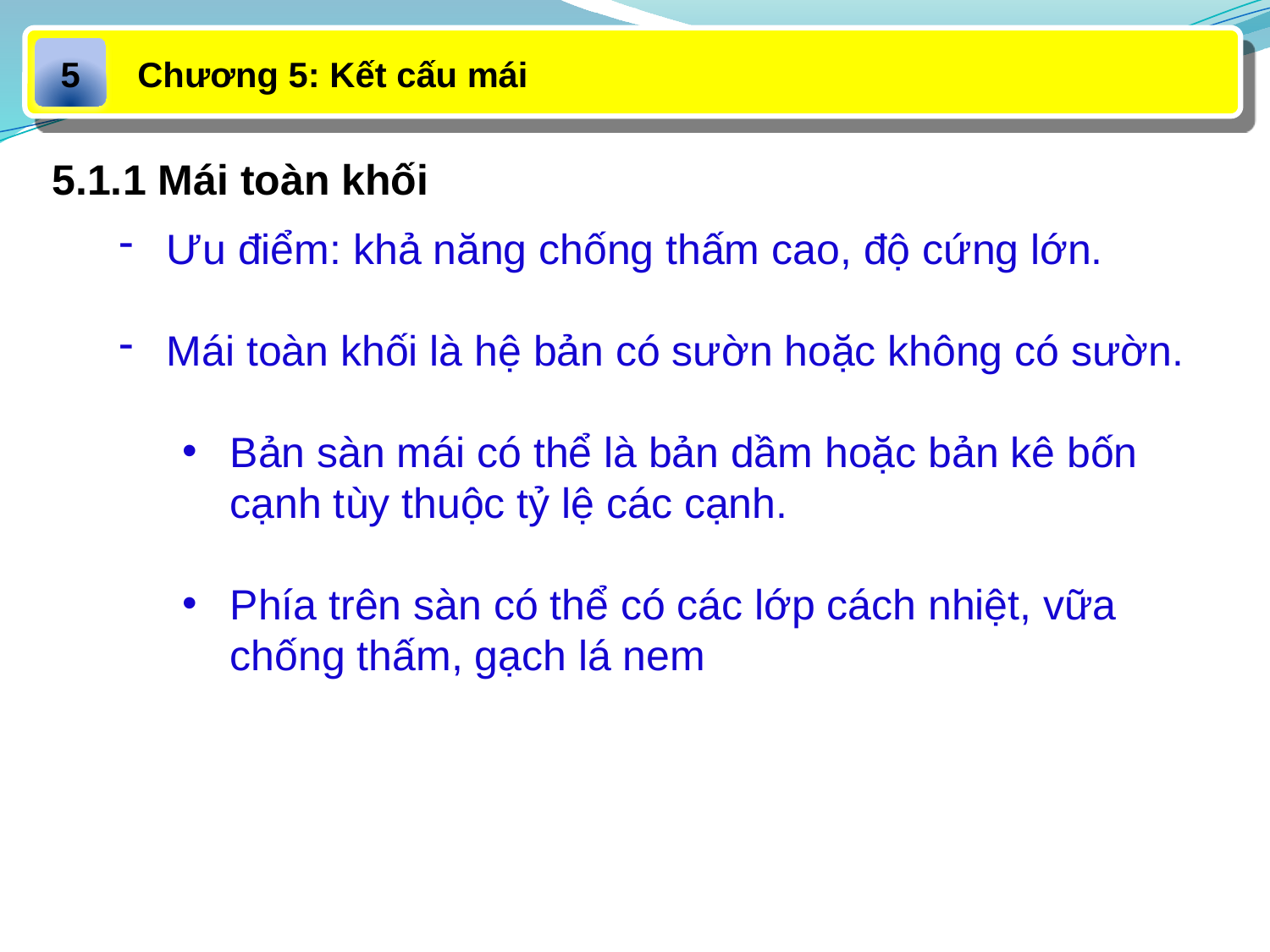

Chương 5: Kết cấu mái
5

5.1.1 Mái toàn khối
Ưu điểm: khả năng chống thấm cao, độ cứng lớn.

Mái toàn khối là hệ bản có sườn hoặc không có sườn.

Bản sàn mái có thể là bản dầm hoặc bản kê bốn cạnh tùy thuộc tỷ lệ các cạnh.

Phía trên sàn có thể có các lớp cách nhiệt, vữa chống thấm, gạch lá nem